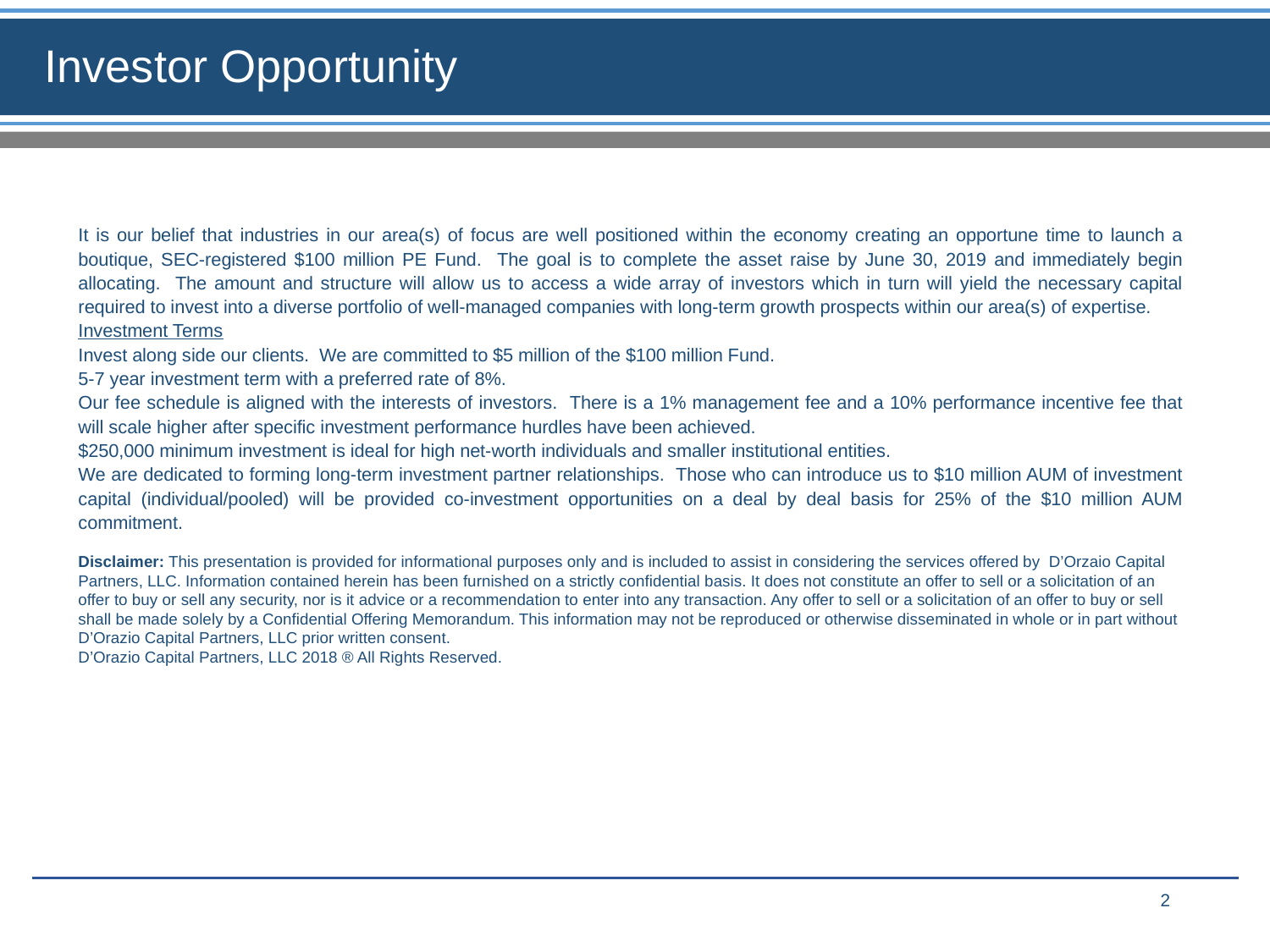

# Investor Opportunity

It is our belief that industries in our area(s) of focus are well positioned within the economy creating an opportune time to launch a boutique, SEC-registered $100 million PE Fund.  The goal is to complete the asset raise by June 30, 2019 and immediately begin allocating.  The amount and structure will allow us to access a wide array of investors which in turn will yield the necessary capital required to invest into a diverse portfolio of well-managed companies with long-term growth prospects within our area(s) of expertise.
Investment Terms
Invest along side our clients.  We are committed to $5 million of the $100 million Fund.
5-7 year investment term with a preferred rate of 8%.
Our fee schedule is aligned with the interests of investors.  There is a 1% management fee and a 10% performance incentive fee that will scale higher after specific investment performance hurdles have been achieved.
$250,000 minimum investment is ideal for high net-worth individuals and smaller institutional entities.
We are dedicated to forming long-term investment partner relationships.  Those who can introduce us to $10 million AUM of investment capital (individual/pooled) will be provided co-investment opportunities on a deal by deal basis for 25% of the $10 million AUM commitment.

Disclaimer: This presentation is provided for informational purposes only and is included to assist in considering the services offered by  D’Orzaio Capital Partners, LLC. Information contained herein has been furnished on a strictly confidential basis. It does not constitute an offer to sell or a solicitation of an offer to buy or sell any security, nor is it advice or a recommendation to enter into any transaction. Any offer to sell or a solicitation of an offer to buy or sell shall be made solely by a Confidential Offering Memorandum. This information may not be reproduced or otherwise disseminated in whole or in part without D’Orazio Capital Partners, LLC prior written consent.
D’Orazio Capital Partners, LLC 2018 ® All Rights Reserved.

2